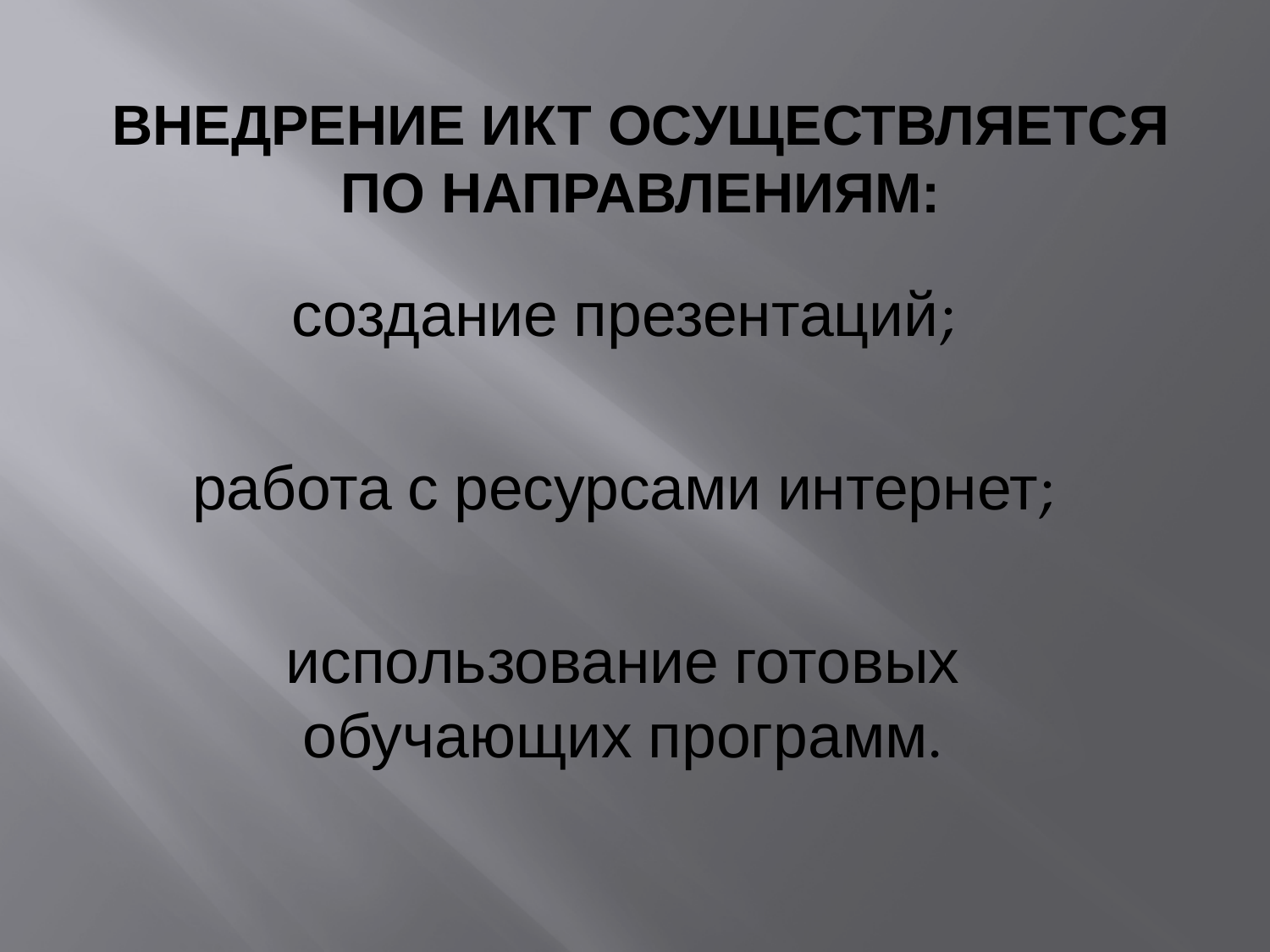

# Внедрение ИКТ осуществляется по направлениям:
создание презентаций;

работа с ресурсами интернет;

использование готовых обучающих программ.